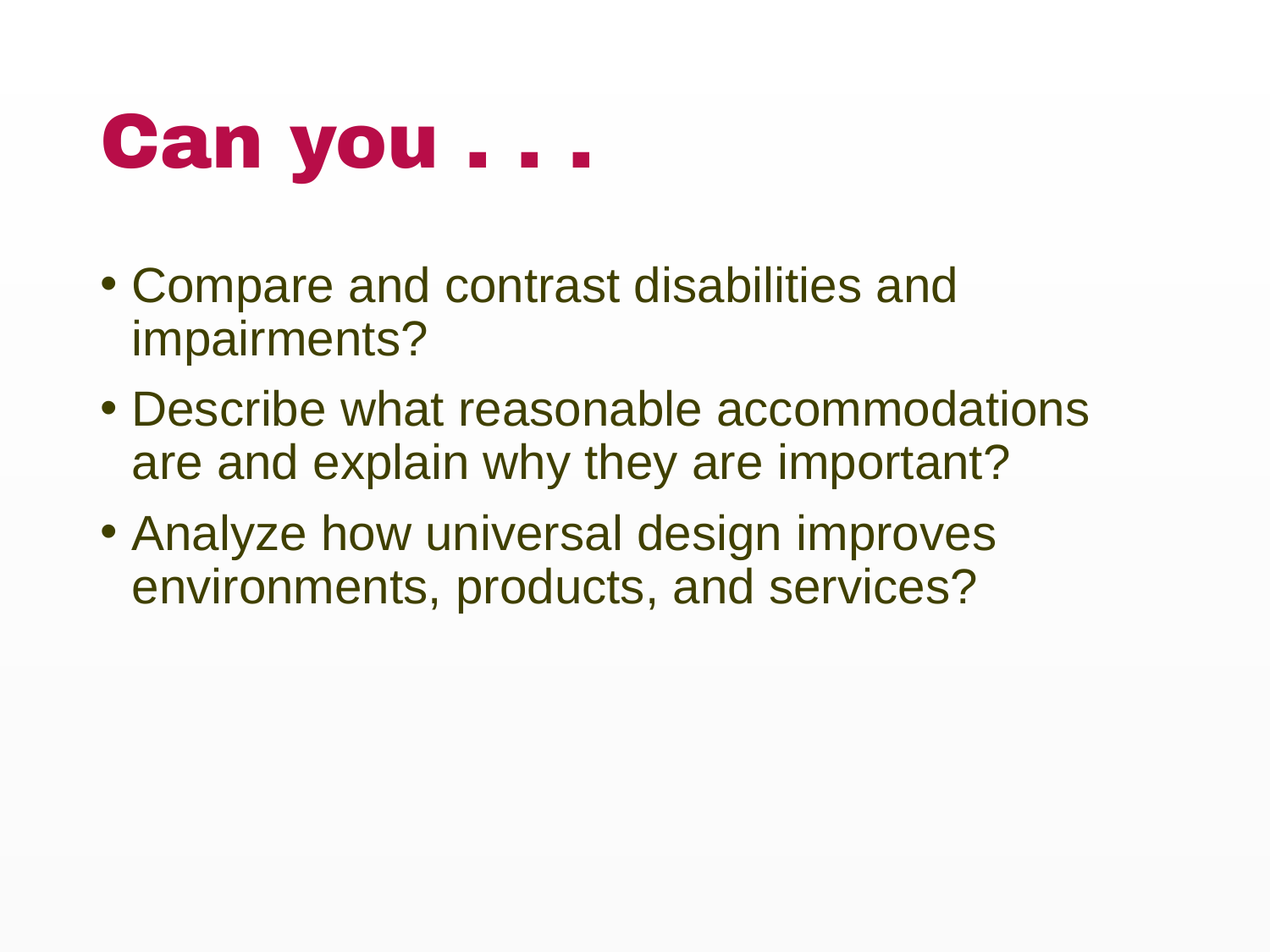

# Can you . . .
Compare and contrast disabilities and impairments?
Describe what reasonable accommodations are and explain why they are important?
Analyze how universal design improves environments, products, and services?